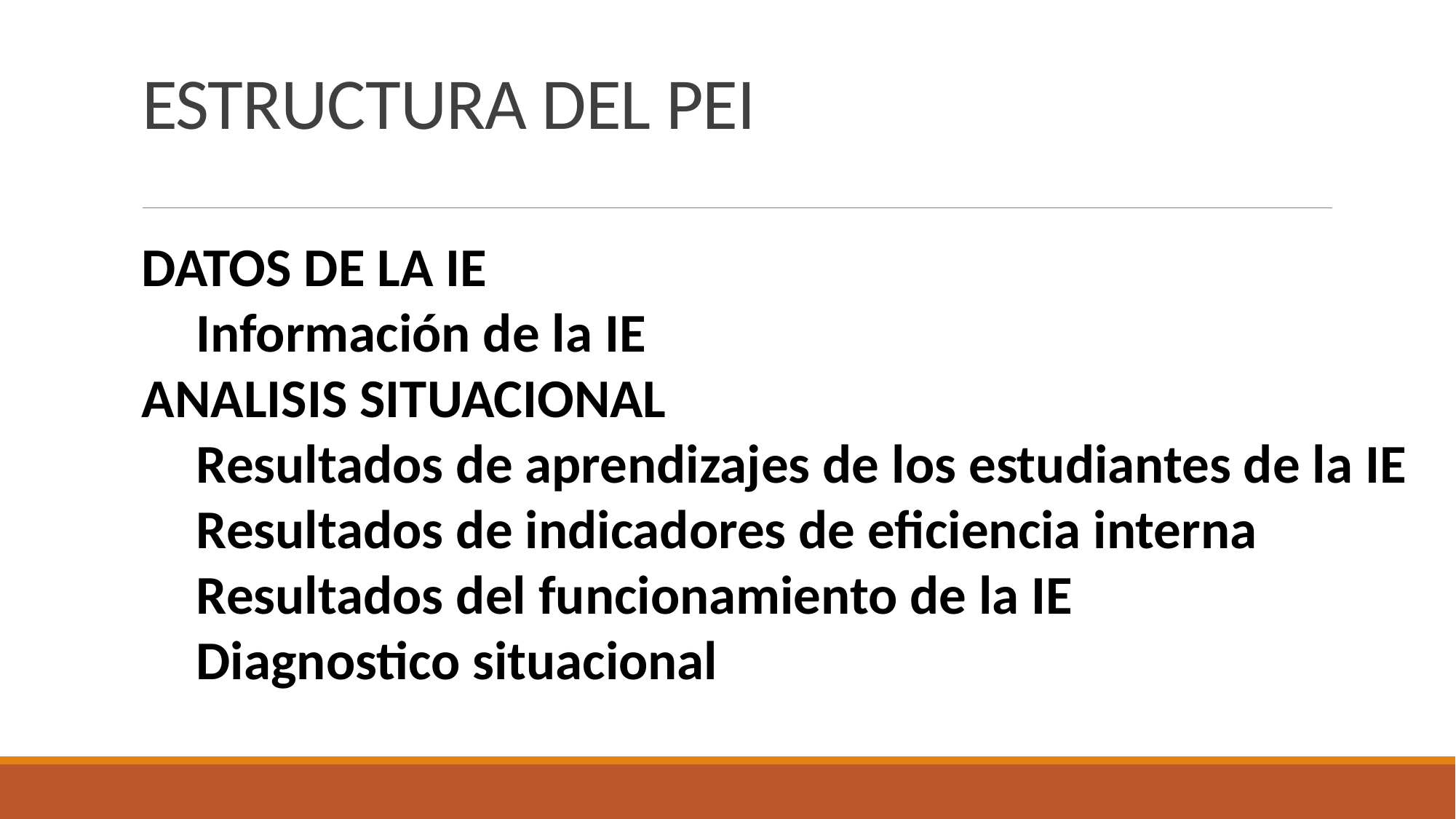

# ESTRUCTURA DEL PEI
DATOS DE LA IE
Información de la IE
ANALISIS SITUACIONAL
Resultados de aprendizajes de los estudiantes de la IE
Resultados de indicadores de eficiencia interna
Resultados del funcionamiento de la IE
Diagnostico situacional